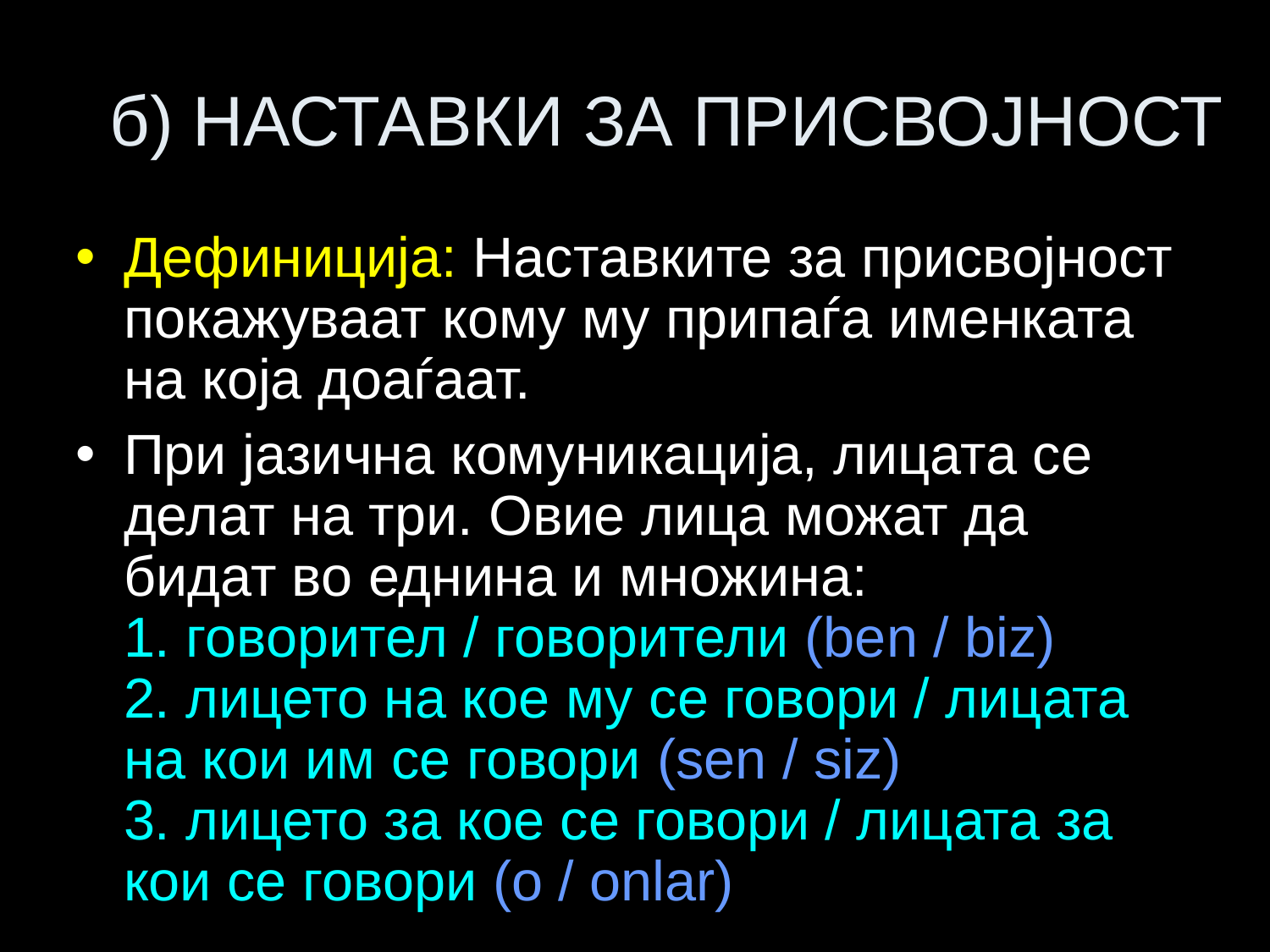

# б) НАСТАВКИ ЗА ПРИСВОЈНОСТ
Дефиниција: Наставките за присвојност покажуваат кому му припаѓа именката на која доаѓаат.
При јазична комуникација, лицата се делат на три. Овие лица можат да бидат во еднина и множина:
1. говорител / говорители (ben / biz)
2. лицето на кое му се говори / лицата на кои им се говори (sen / siz)
3. лицето за кое се говори / лицата за кои се говори (o / onlar)